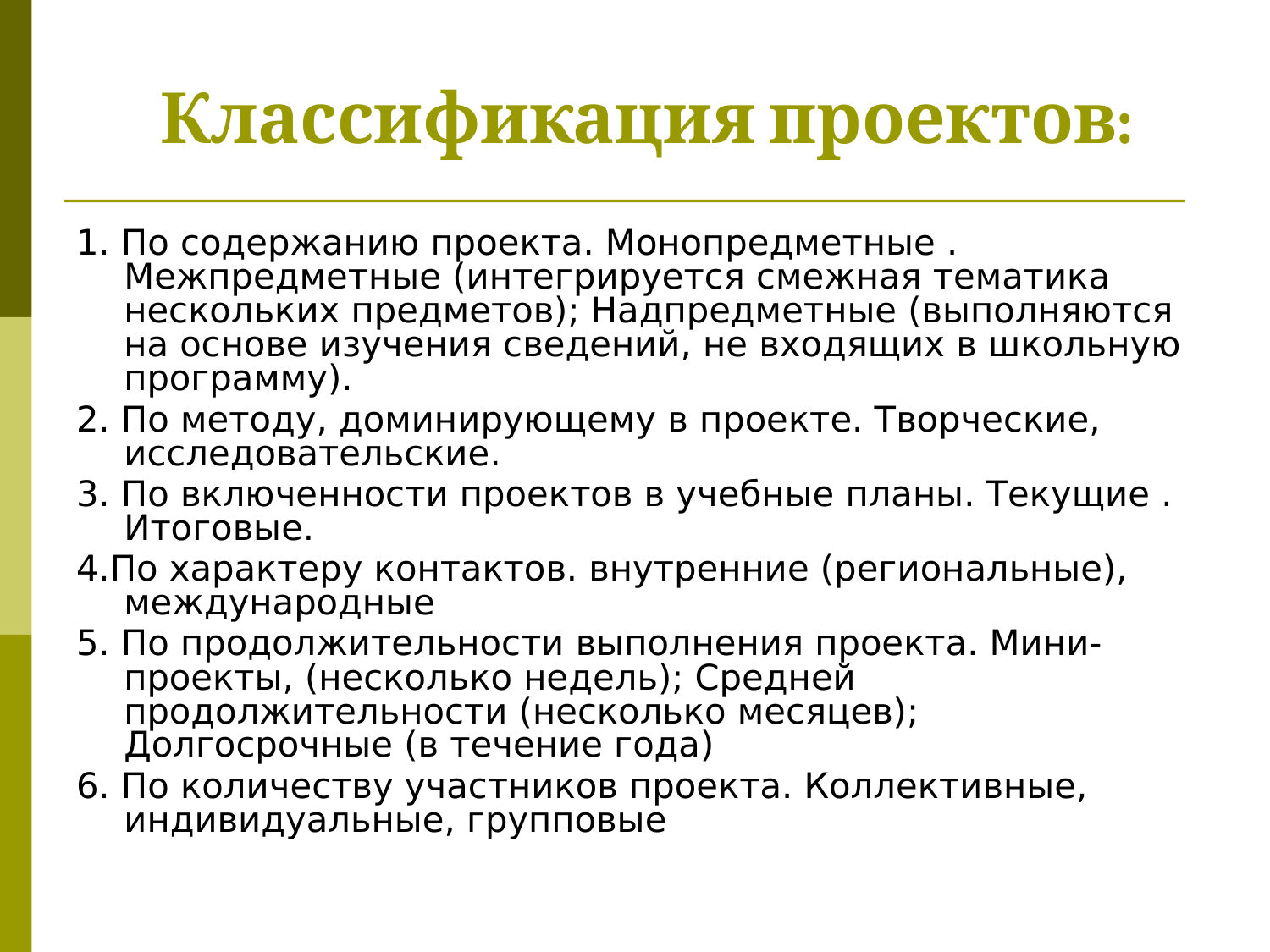

1. По содержанию проекта. Монопредметные . Межпредметные (интегрируется смежная тематика нескольких предметов); Надпредметные (выполняются на основе изучения сведений, не входящих в школьную программу).
2. По методу, доминирующему в проекте. Творческие, исследовательские.
3. По включенности проектов в учебные планы. Текущие . Итоговые.
4.По характеру контактов. внутренние (региональные), международные
5. По продолжительности выполнения проекта. Мини-проекты, (несколько недель); Средней продолжительности (несколько месяцев); Долгосрочные (в течение года)
6. По количеству участников проекта. Коллективные, индивидуальные, групповые

Классификация проектов: